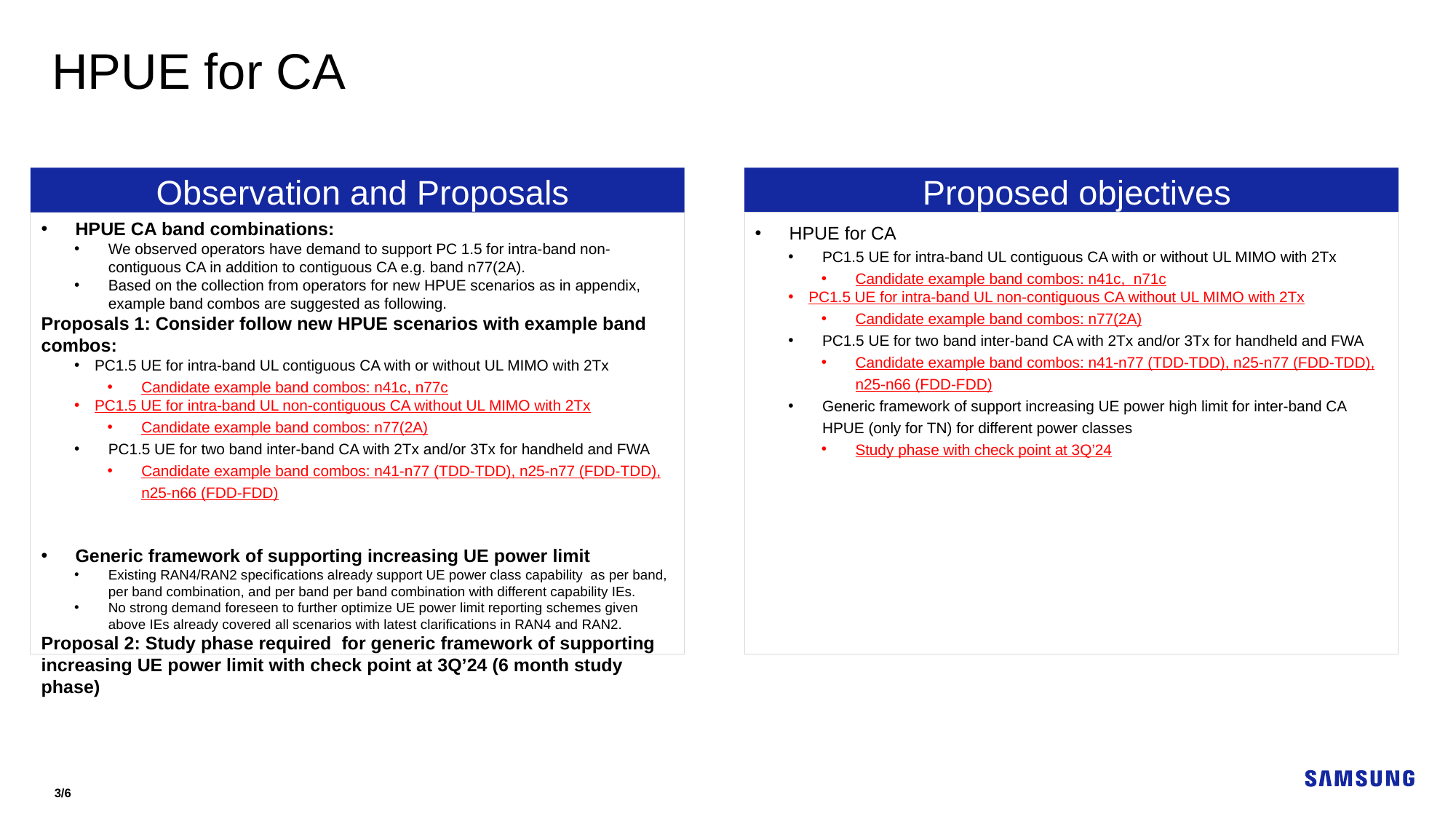

HPUE for CA
Observation and Proposals
Proposed objectives
HPUE CA band combinations:
We observed operators have demand to support PC 1.5 for intra-band non-contiguous CA in addition to contiguous CA e.g. band n77(2A).
Based on the collection from operators for new HPUE scenarios as in appendix, example band combos are suggested as following.
Proposals 1: Consider follow new HPUE scenarios with example band combos:
PC1.5 UE for intra-band UL contiguous CA with or without UL MIMO with 2Tx
Candidate example band combos: n41c, n77c
PC1.5 UE for intra-band UL non-contiguous CA without UL MIMO with 2Tx
Candidate example band combos: n77(2A)
PC1.5 UE for two band inter-band CA with 2Tx and/or 3Tx for handheld and FWA
Candidate example band combos: n41-n77 (TDD-TDD), n25-n77 (FDD-TDD), n25-n66 (FDD-FDD)

Generic framework of supporting increasing UE power limit
Existing RAN4/RAN2 specifications already support UE power class capability  as per band, per band combination, and per band per band combination with different capability IEs.
No strong demand foreseen to further optimize UE power limit reporting schemes given above IEs already covered all scenarios with latest clarifications in RAN4 and RAN2.
Proposal 2: Study phase required  for generic framework of supporting increasing UE power limit with check point at 3Q’24 (6 month study phase)

HPUE for CA
PC1.5 UE for intra-band UL contiguous CA with or without UL MIMO with 2Tx
Candidate example band combos: n41c,  n71c
PC1.5 UE for intra-band UL non-contiguous CA without UL MIMO with 2Tx
Candidate example band combos: n77(2A)
PC1.5 UE for two band inter-band CA with 2Tx and/or 3Tx for handheld and FWA
Candidate example band combos: n41-n77 (TDD-TDD), n25-n77 (FDD-TDD), n25-n66 (FDD-FDD)
Generic framework of support increasing UE power high limit for inter-band CA HPUE (only for TN) for different power classes
Study phase with check point at 3Q’24
3/6